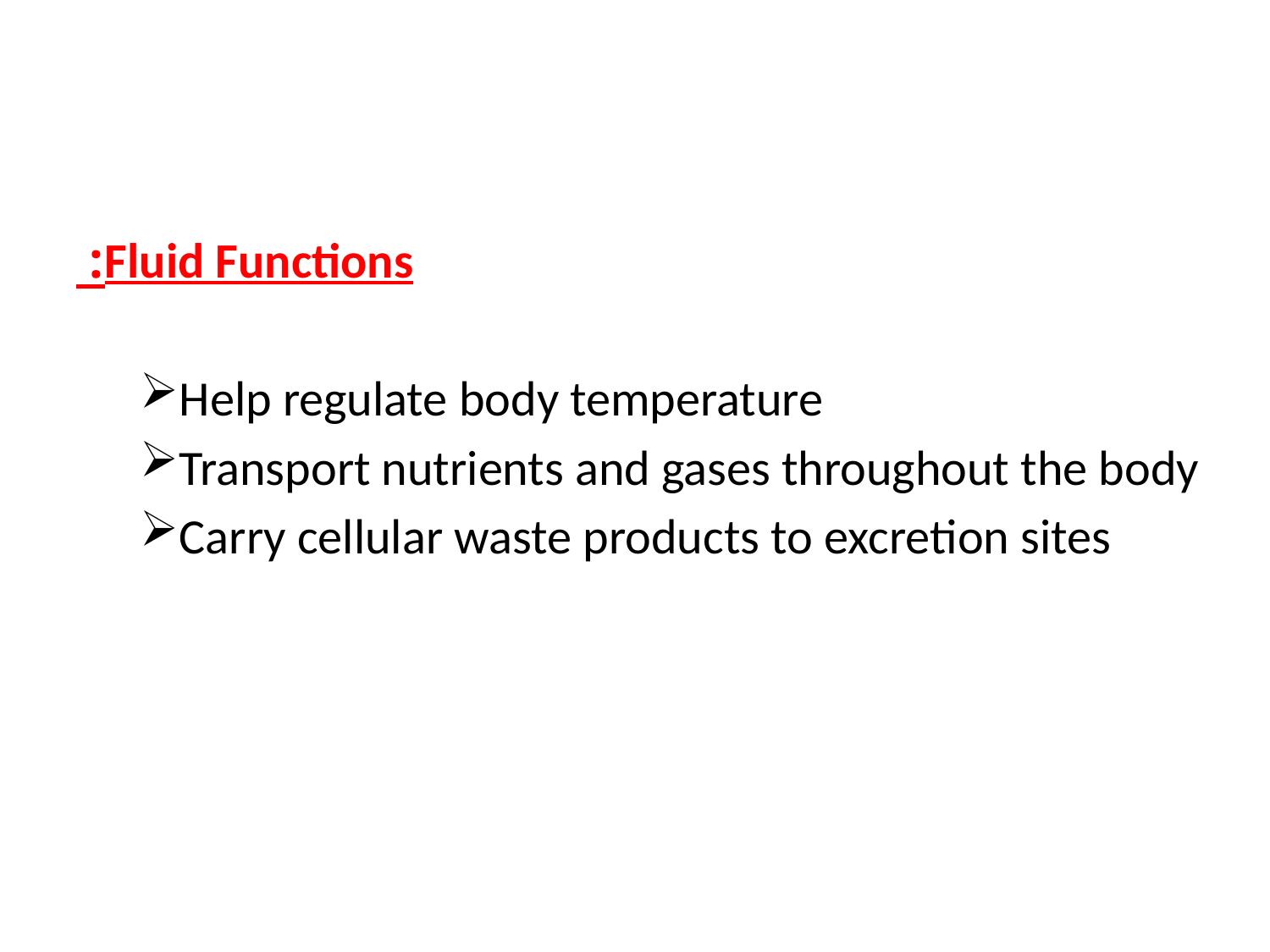

#
Fluid Functions:

Help regulate body temperature
Transport nutrients and gases throughout the body
Carry cellular waste products to excretion sites